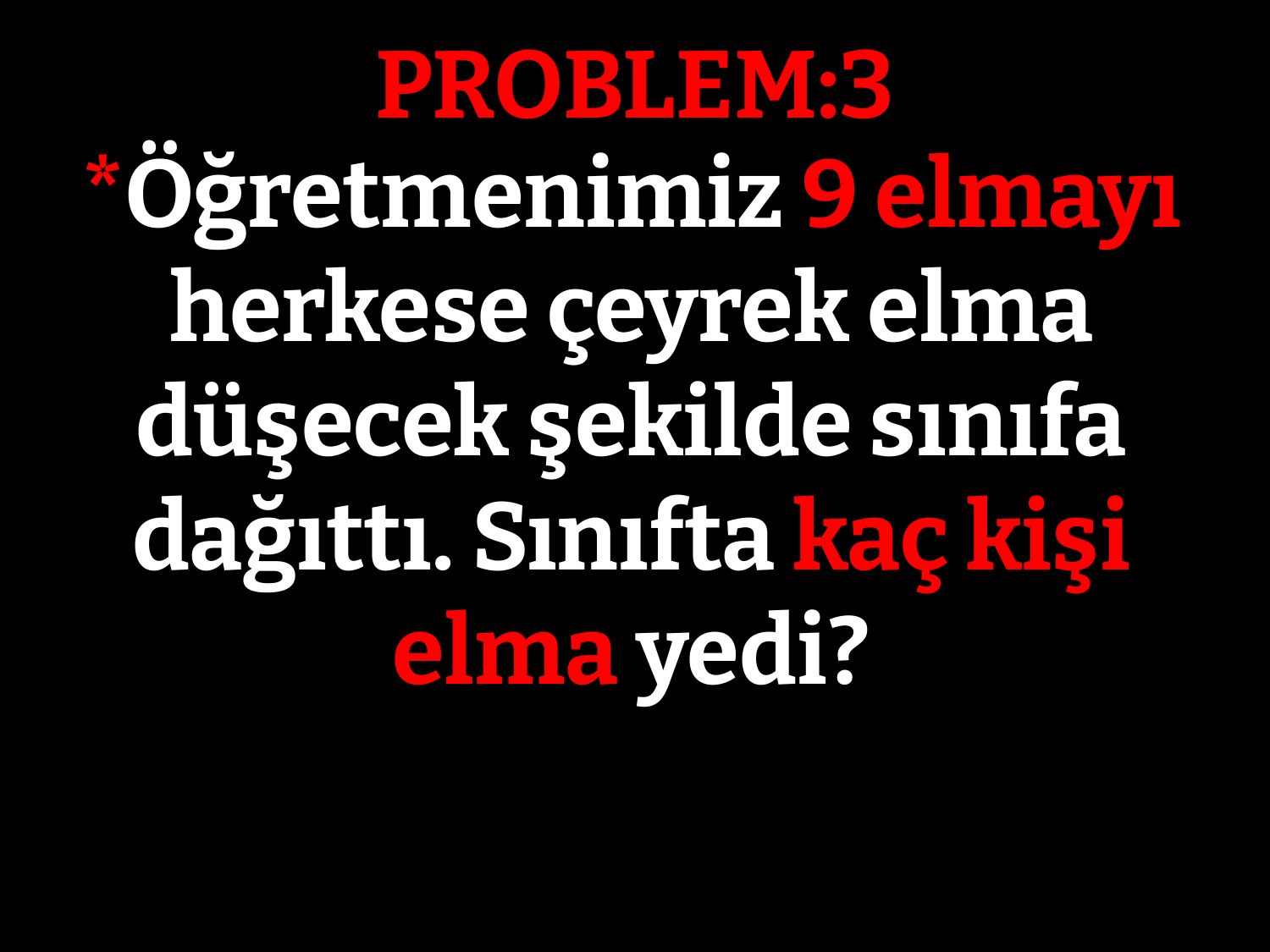

PROBLEM:3
*Öğretmenimiz 9 elmayı herkese çeyrek elma düşecek şekilde sınıfa dağıttı. Sınıfta kaç kişi elma yedi?